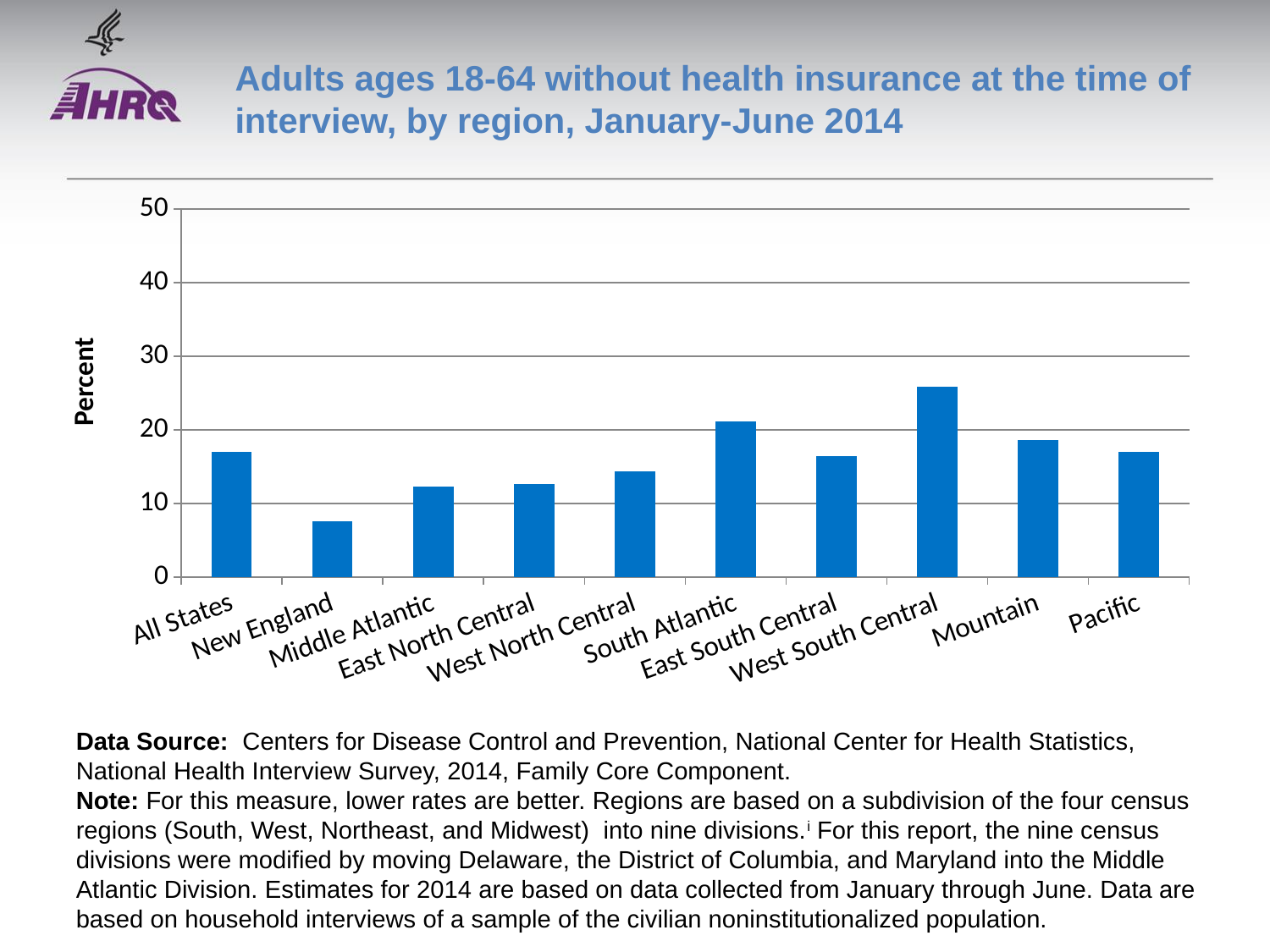

# Adults ages 18-64 without health insurance at the time of interview, by region, January-June 2014

### Chart

| Category | 18-64 Years |
|---|---|
| All States | 17.0 |
| New England | 7.6 |
| Middle Atlantic | 12.3 |
| East North Central | 12.7 |
| West North Central | 14.4 |
| South Atlantic | 21.2 |
| East South Central | 16.5 |
| West South Central | 25.9 |
| Mountain | 18.6 |
| Pacific | 17.0 |
Data Source:  Centers for Disease Control and Prevention, National Center for Health Statistics, National Health Interview Survey, 2014, Family Core Component.
Note: For this measure, lower rates are better. Regions are based on a subdivision of the four census regions (South, West, Northeast, and Midwest)  into nine divisions.i For this report, the nine census divisions were modified by moving Delaware, the District of Columbia, and Maryland into the Middle Atlantic Division. Estimates for 2014 are based on data collected from January through June. Data are based on household interviews of a sample of the civilian noninstitutionalized population.